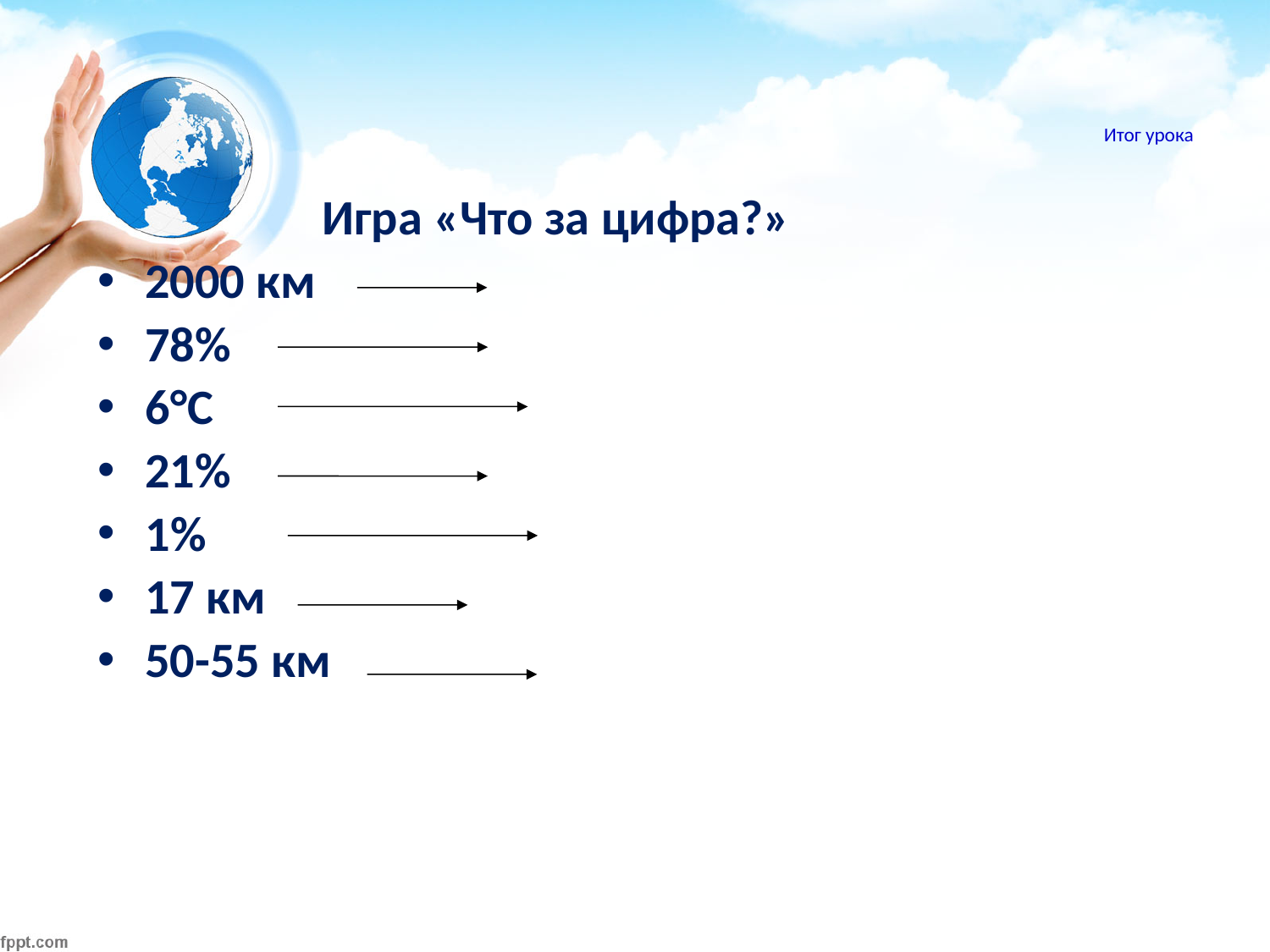

# Итог урока
                    Игра «Что за цифра?»
2000 км
78%
6°С
21%
1%
17 км
50-55 км